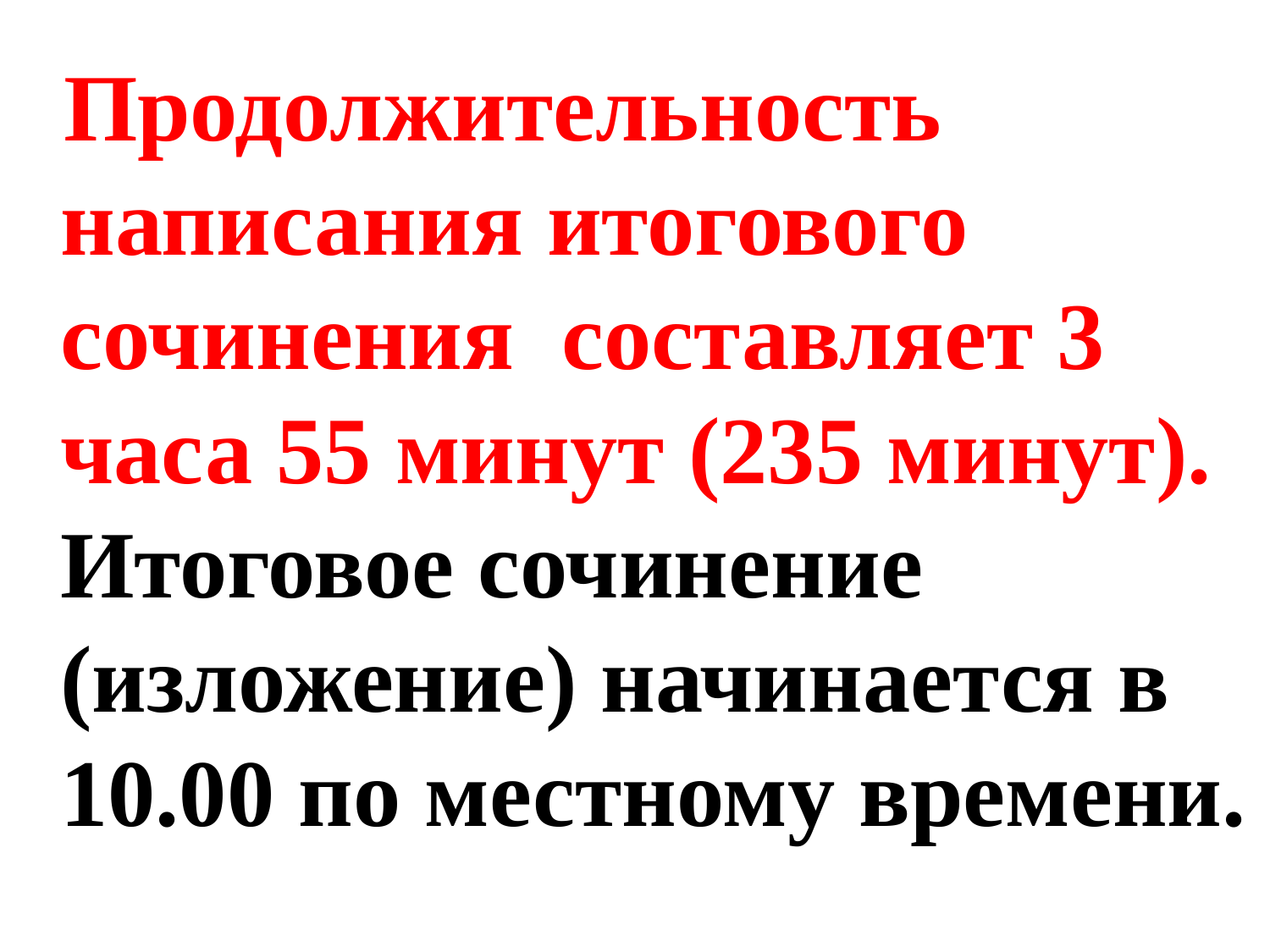

Продолжительность написания итогового сочинения  составляет 3 часа 55 минут (235 минут). Итоговое сочинение (изложение) начинается в 10.00 по местному времени.